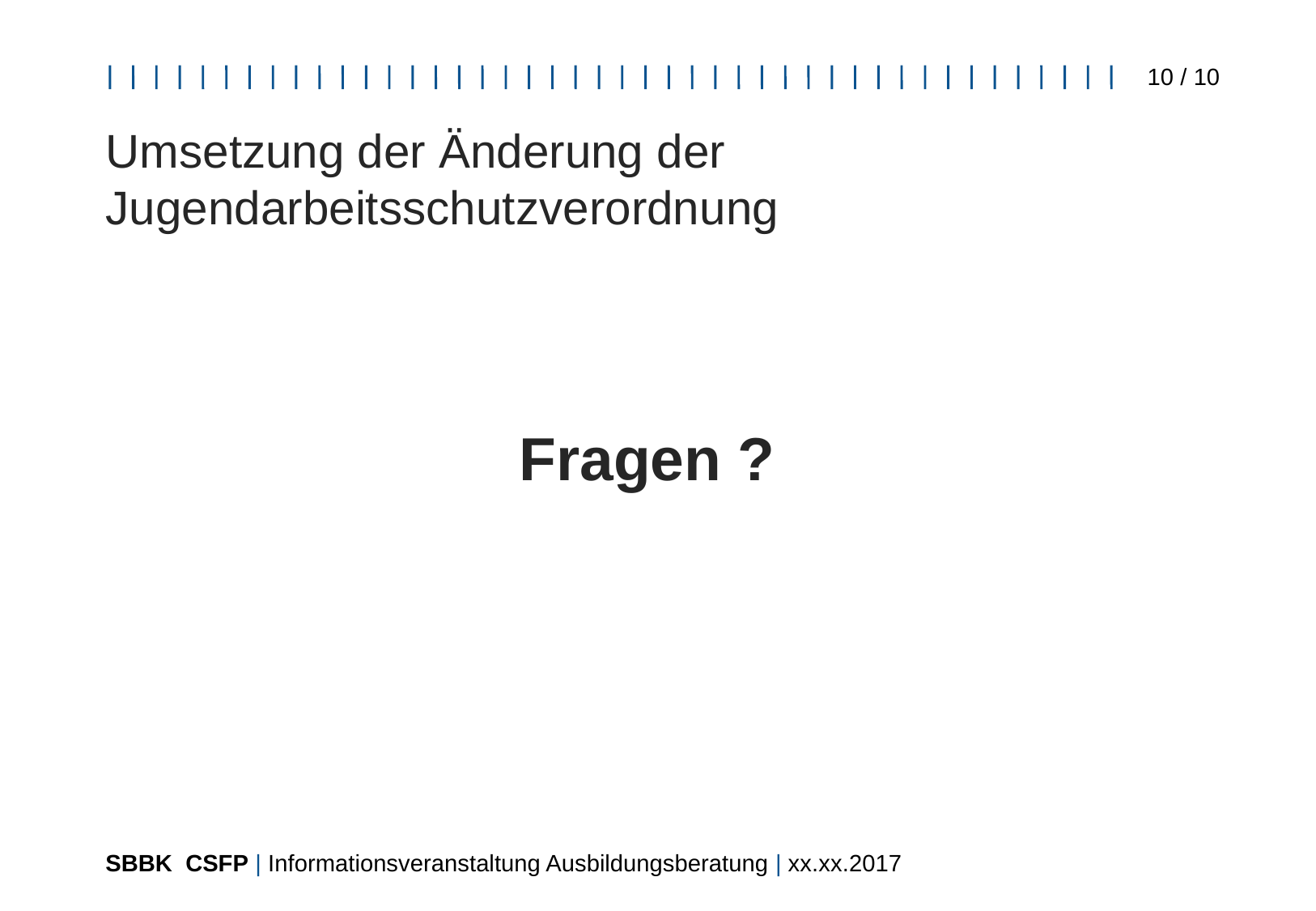

# Umsetzung der Änderung der Jugendarbeitsschutzverordnung

Fragen ?